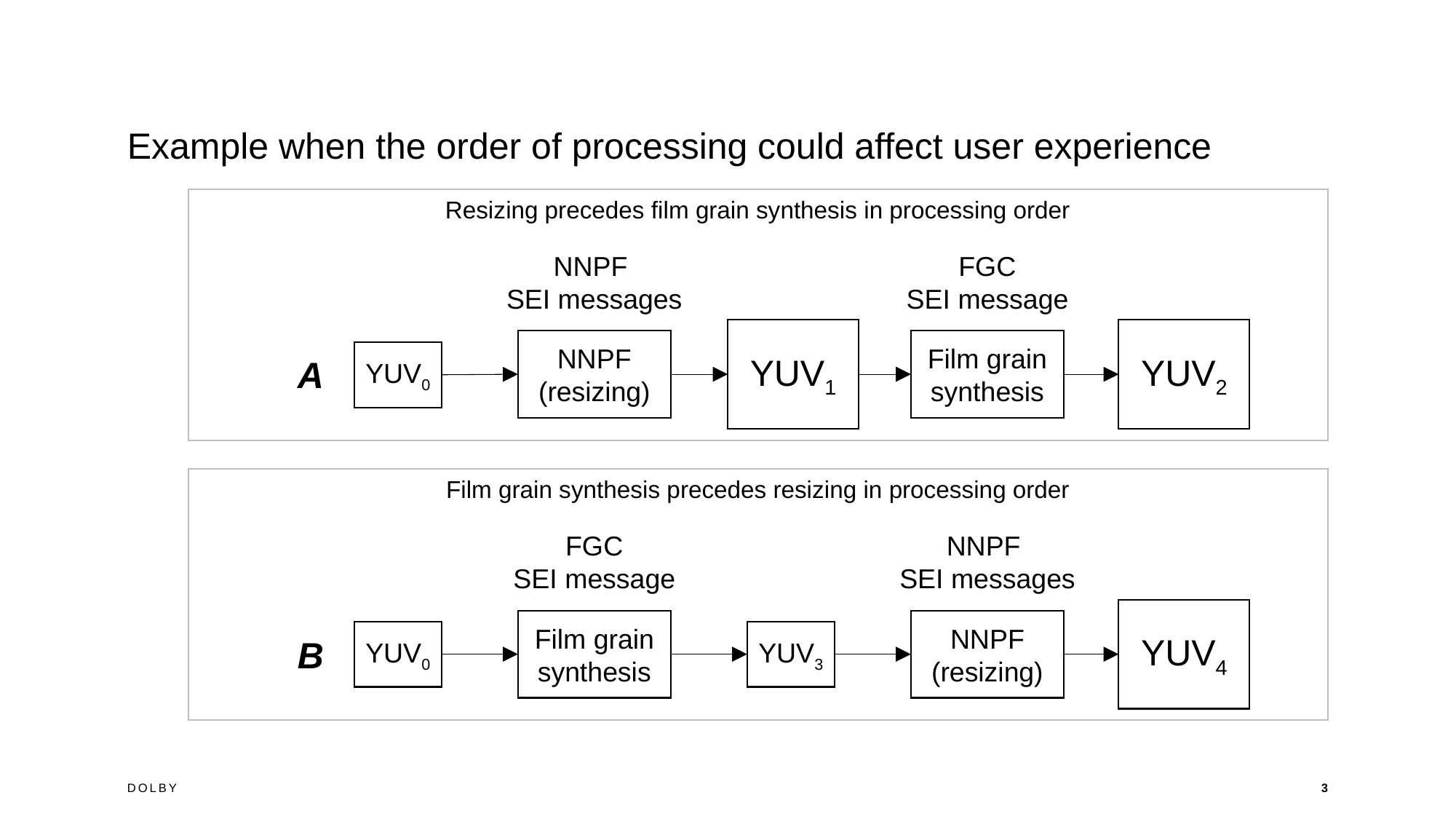

# Example when the order of processing could affect user experience
Resizing precedes film grain synthesis in processing order
NNPF
SEI messages
FGC
SEI message
YUV1
YUV2
NNPF
(resizing)
Film grain synthesis
YUV0
A
Film grain synthesis precedes resizing in processing order
FGC
SEI message
NNPF
SEI messages
YUV4
Film grain synthesis
NNPF
(resizing)
YUV0
YUV3
B
DOLBY
3